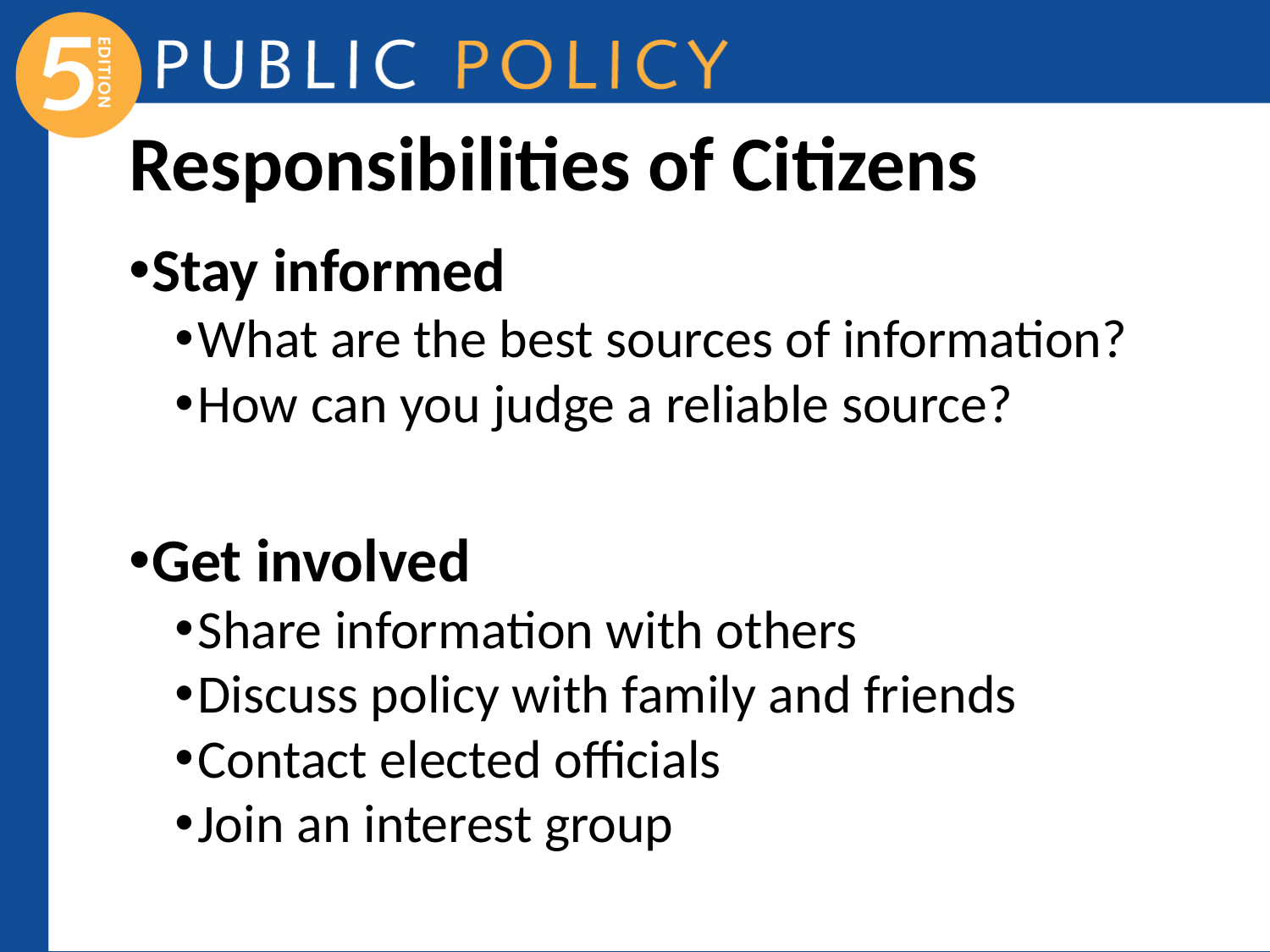

# Responsibilities of Citizens
Stay informed
What are the best sources of information?
How can you judge a reliable source?

Get involved
Share information with others
Discuss policy with family and friends
Contact elected officials
Join an interest group